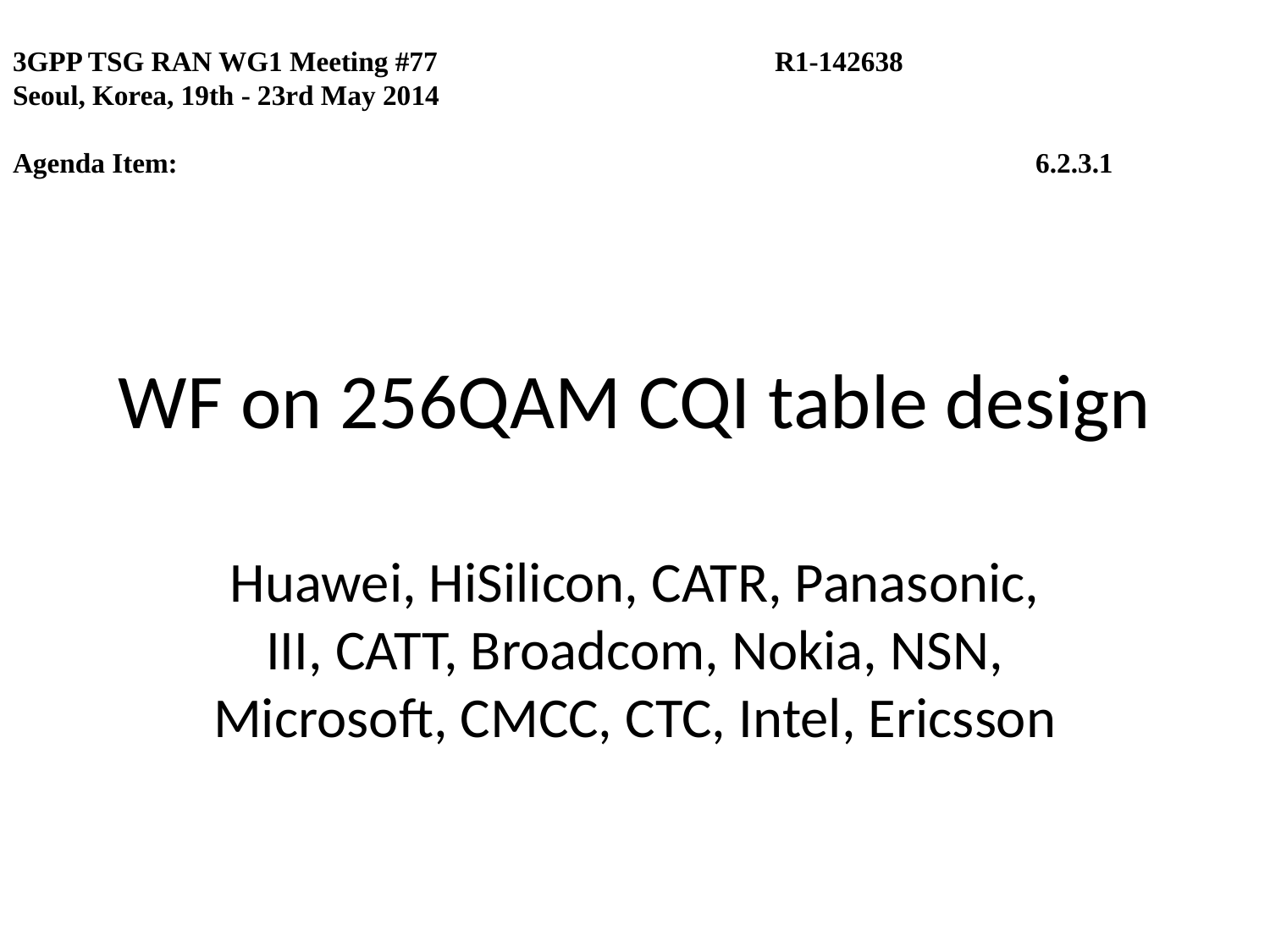

3GPP TSG RAN WG1 Meeting #77	                    	R1-142638
Seoul, Korea, 19th - 23rd May 2014

Agenda Item:		  	 6.2.3.1

# WF on 256QAM CQI table design
Huawei, HiSilicon, CATR, Panasonic, III, CATT, Broadcom, Nokia, NSN, Microsoft, CMCC, CTC, Intel, Ericsson